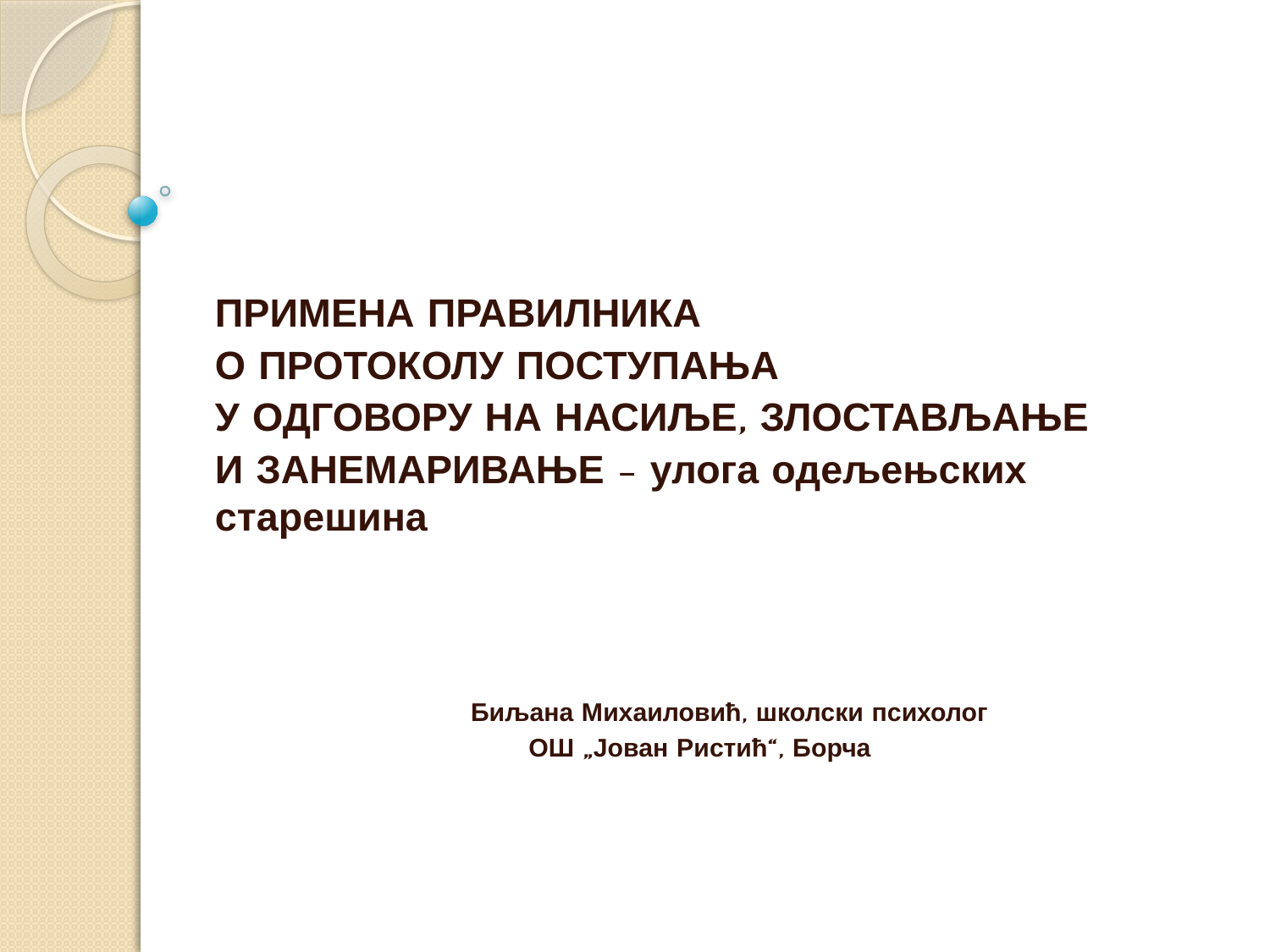

ПРИМЕНА ПРАВИЛНИКА
О ПРОТОКОЛУ ПОСТУПАЊА
У ОДГОВОРУ НА НАСИЉЕ, ЗЛОСТАВЉАЊЕ
И ЗАНЕМАРИВАЊЕ – улога одељењских старешина

                               Биљана Михаиловић, школски психолог
                                      ОШ „Јован Ристић“, Борча